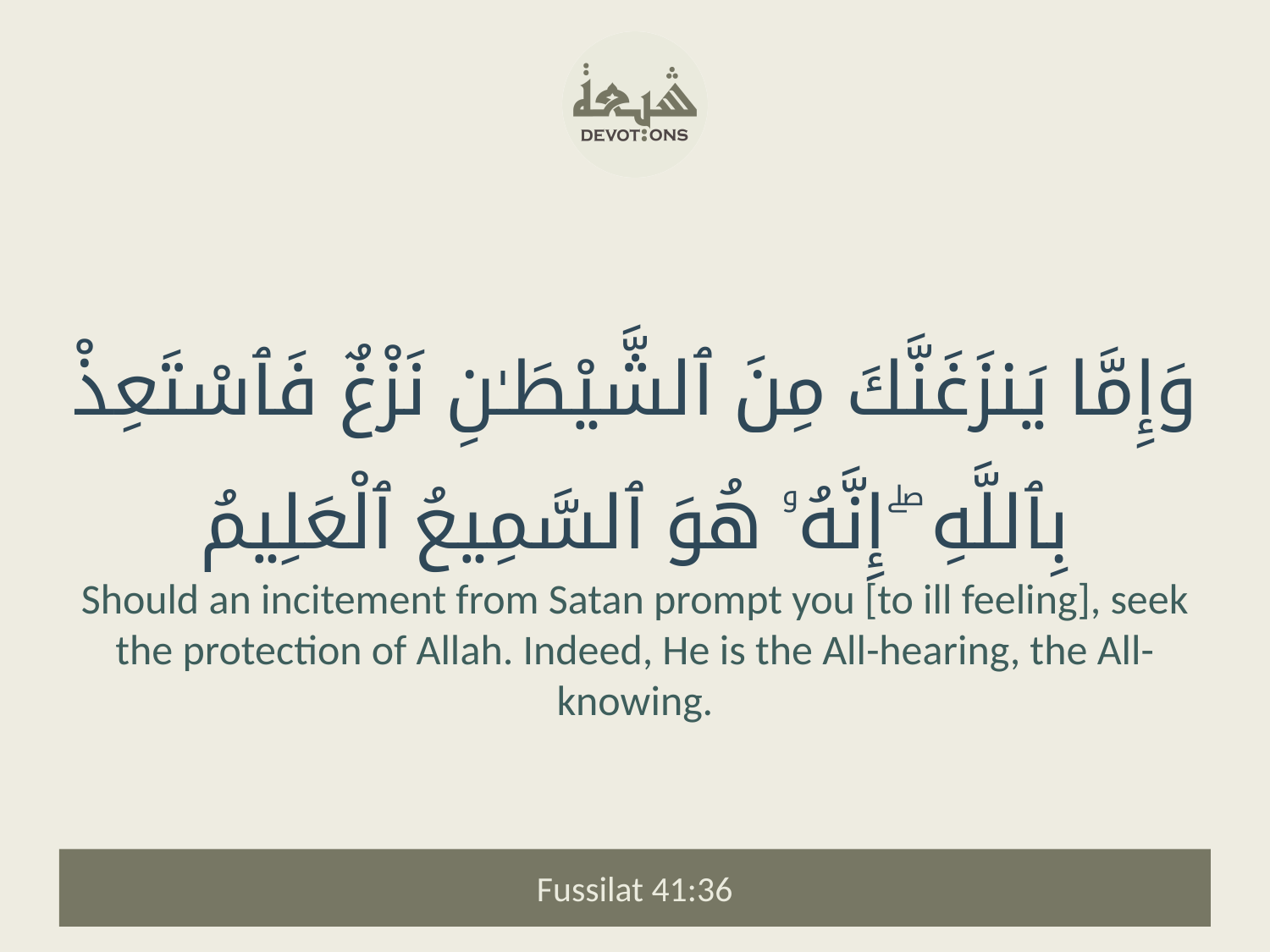

وَإِمَّا يَنزَغَنَّكَ مِنَ ٱلشَّيْطَـٰنِ نَزْغٌ فَٱسْتَعِذْ بِٱللَّهِ ۖ إِنَّهُۥ هُوَ ٱلسَّمِيعُ ٱلْعَلِيمُ
Should an incitement from Satan prompt you [to ill feeling], seek the protection of Allah. Indeed, He is the All-hearing, the All-knowing.
Fussilat 41:36